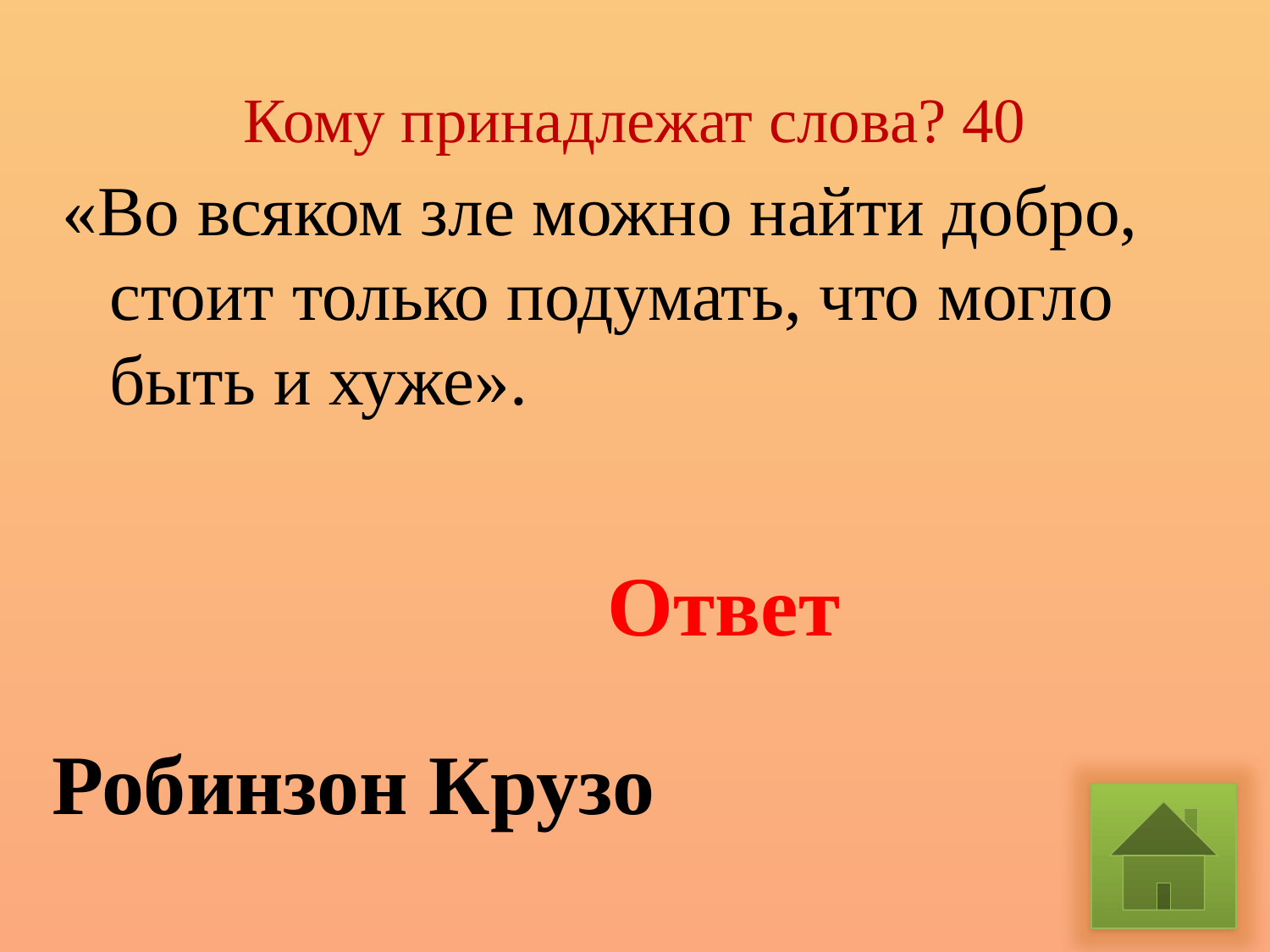

# Кому принадлежат слова? 40
«Во всяком зле можно найти добро, стоит только подумать, что могло быть и хуже».
Ответ
Робинзон Крузо